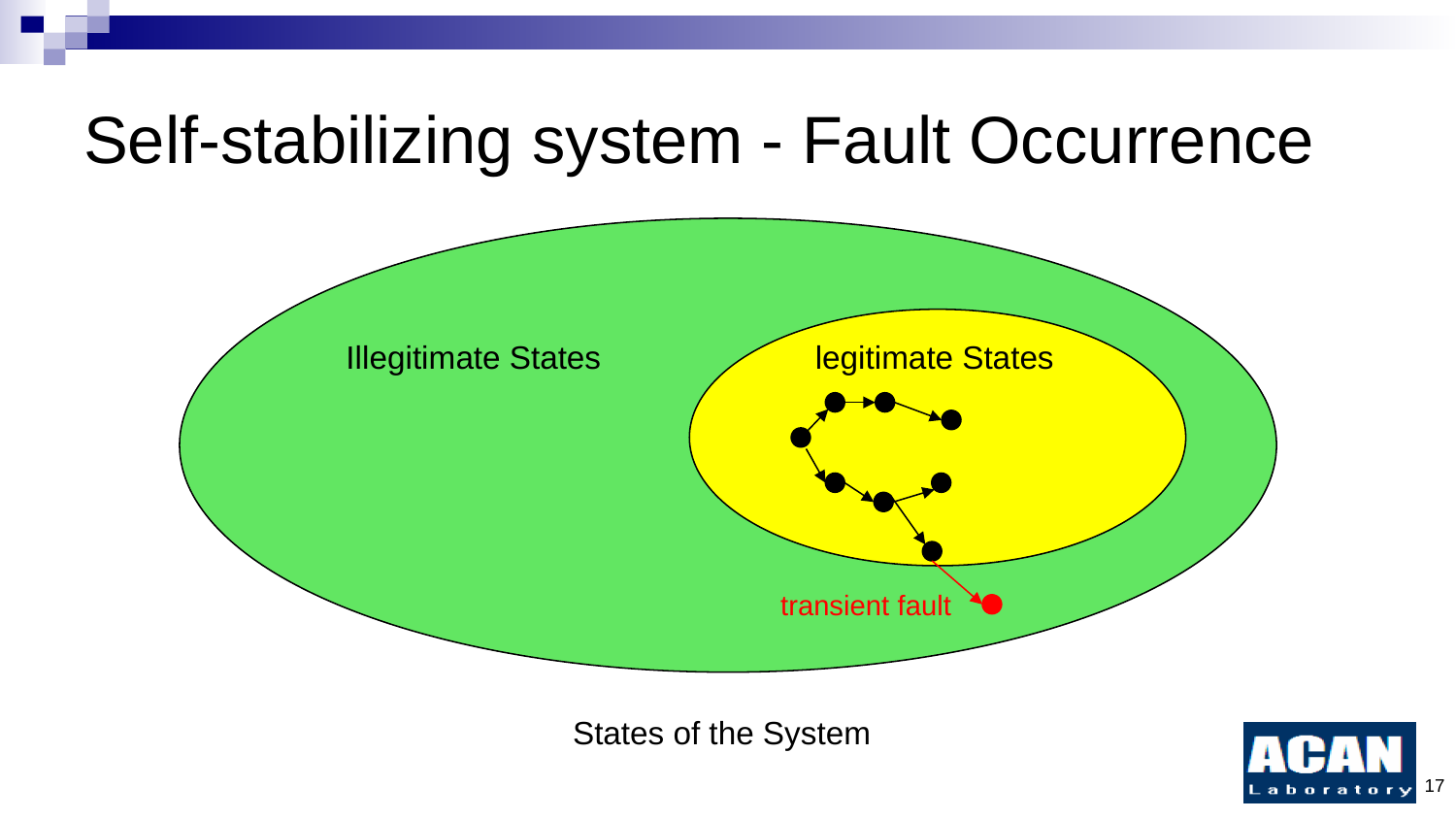

# Self-stabilizing system - Fault Occurrence

Illegitimate States
legitimate States

transient fault

States of the System
17